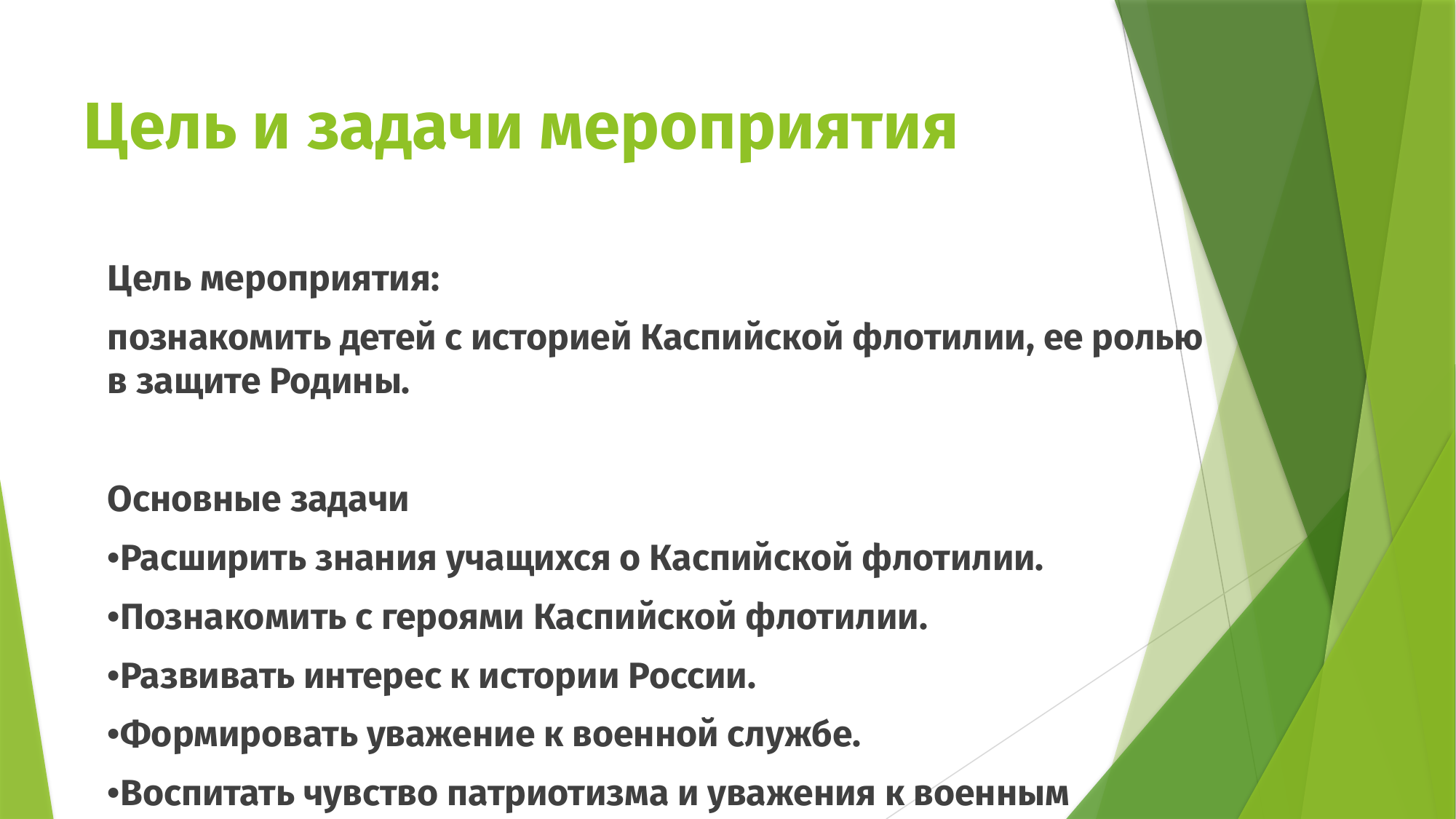

# Цель и задачи мероприятия
Цель мероприятия:
познакомить детей с историей Каспийской флотилии, ее ролью в защите Родины.

Основные задачи
•Расширить знания учащихся о Каспийской флотилии.
•Познакомить с героями Каспийской флотилии.
•Развивать интерес к истории России.
•Формировать уважение к военной службе.
•Воспитать чувство патриотизма и уважения к военным морякам.